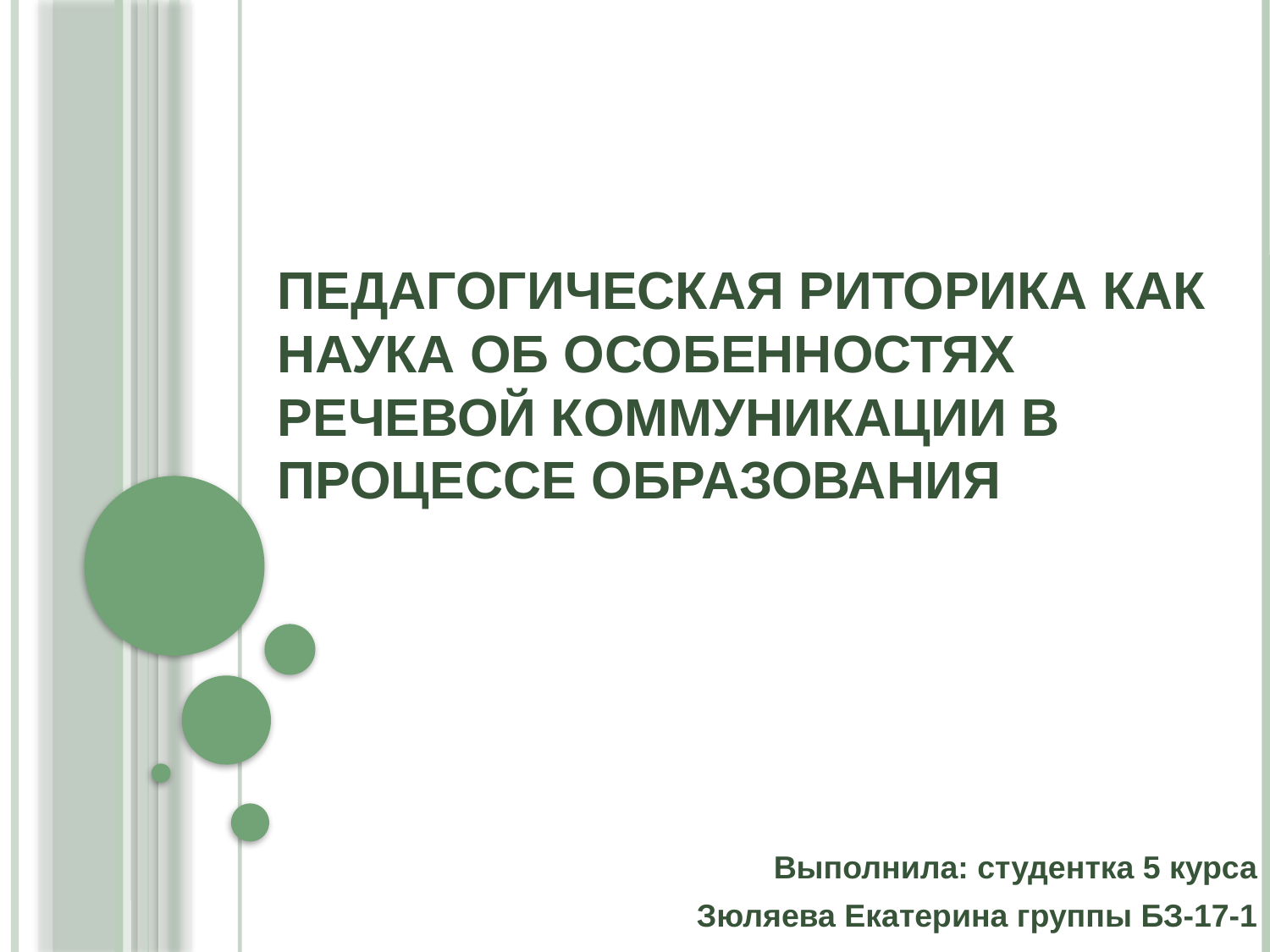

# Педагогическая риторика как наука об особенностях речевой коммуникации в процессе образования
Выполнила: студентка 5 курса
Зюляева Екатерина группы БЗ-17-1